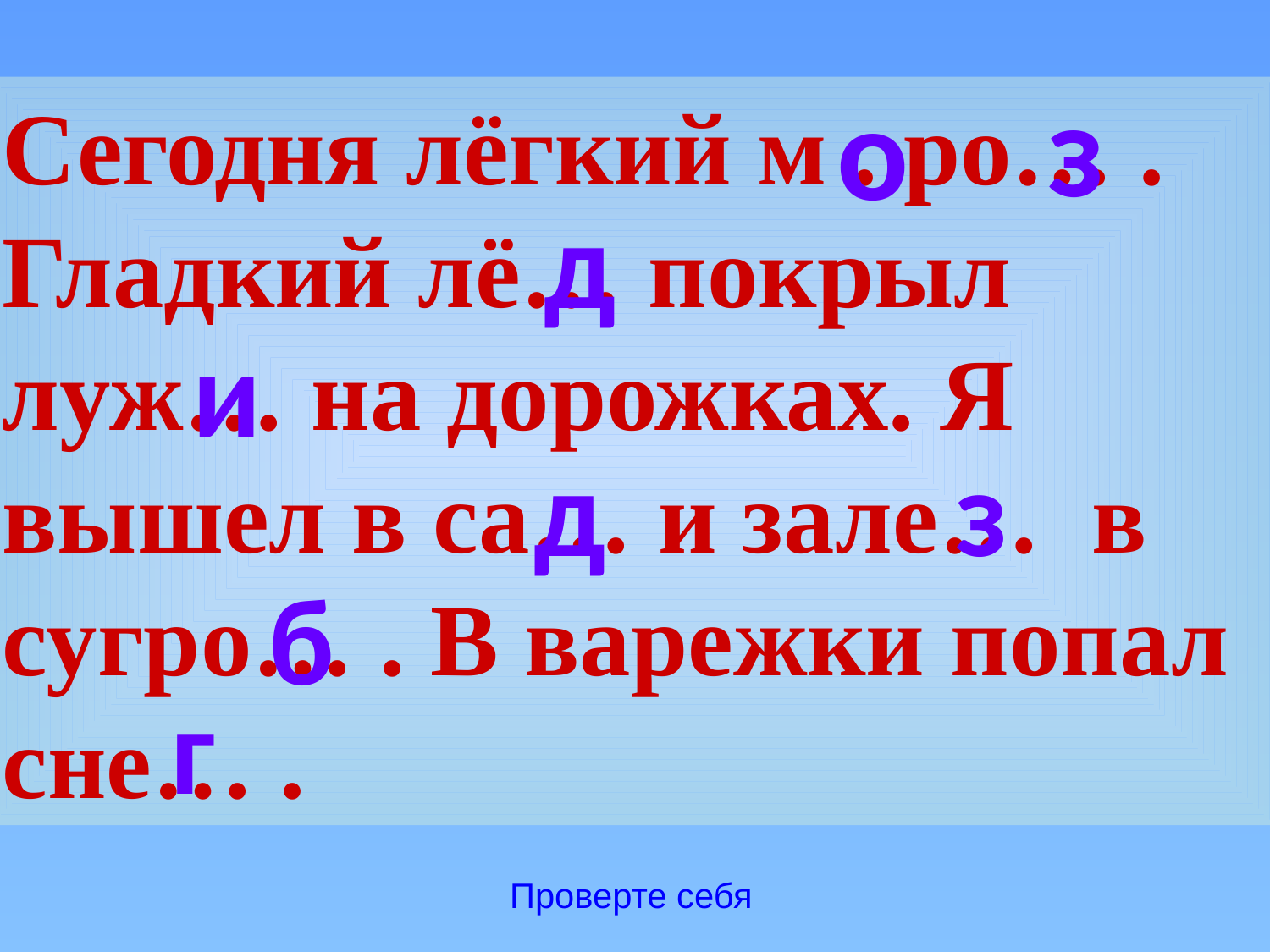

з
о
Сегодня лёгкий м . ро… . Гладкий лё… покрыл луж… на дорожках. Я вышел в са… и зале…  в сугро… . В варежки попал сне… .
д
и
д
з
б
г
Проверте себя